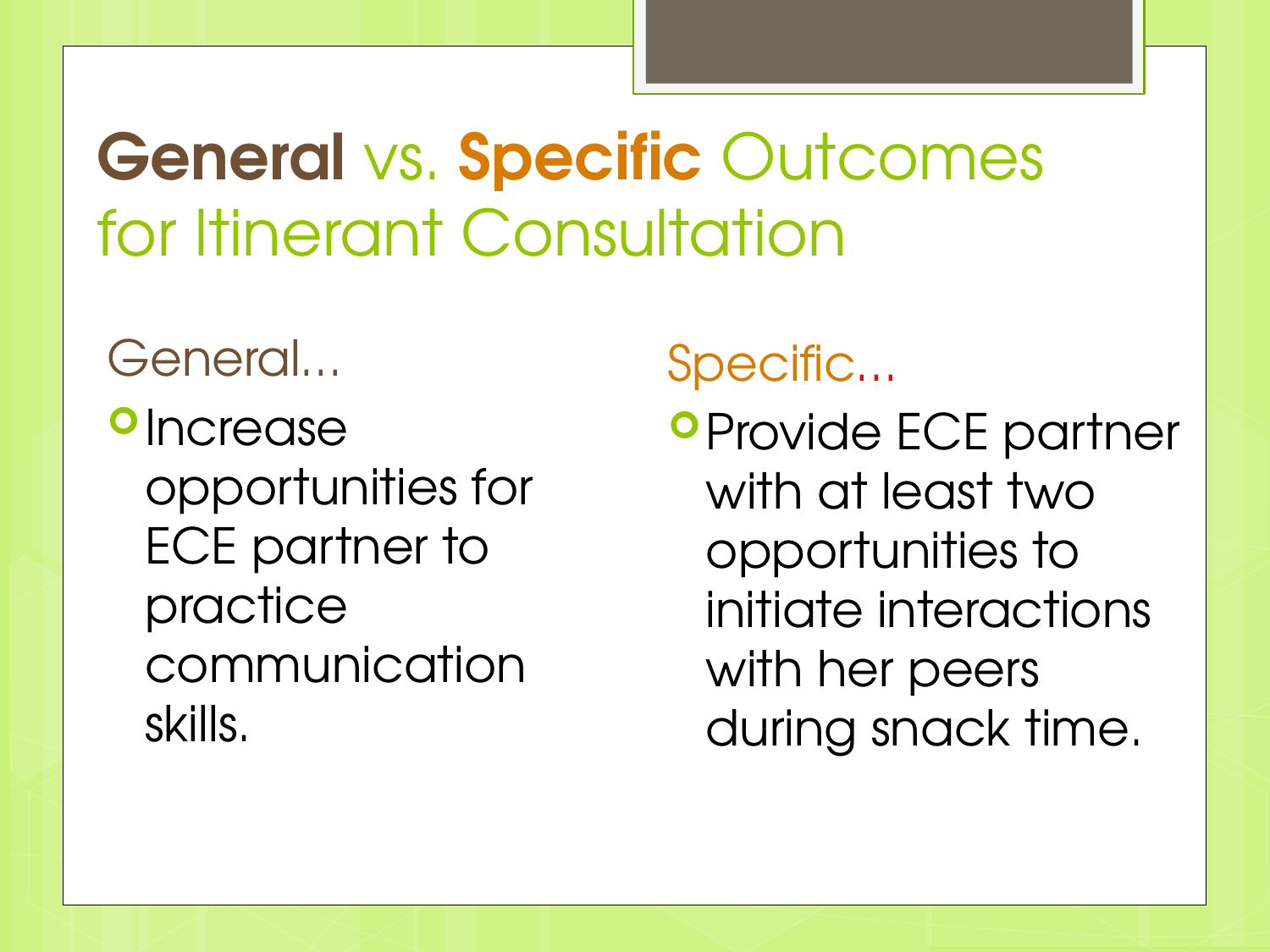

# General vs. Specific Outcomes for Itinerant Consultation

General…
Increase opportunities for ECE partner to practice communication skills.

Specific…
Provide ECE partner with at least two opportunities to initiate interactions with her peers during snack time.